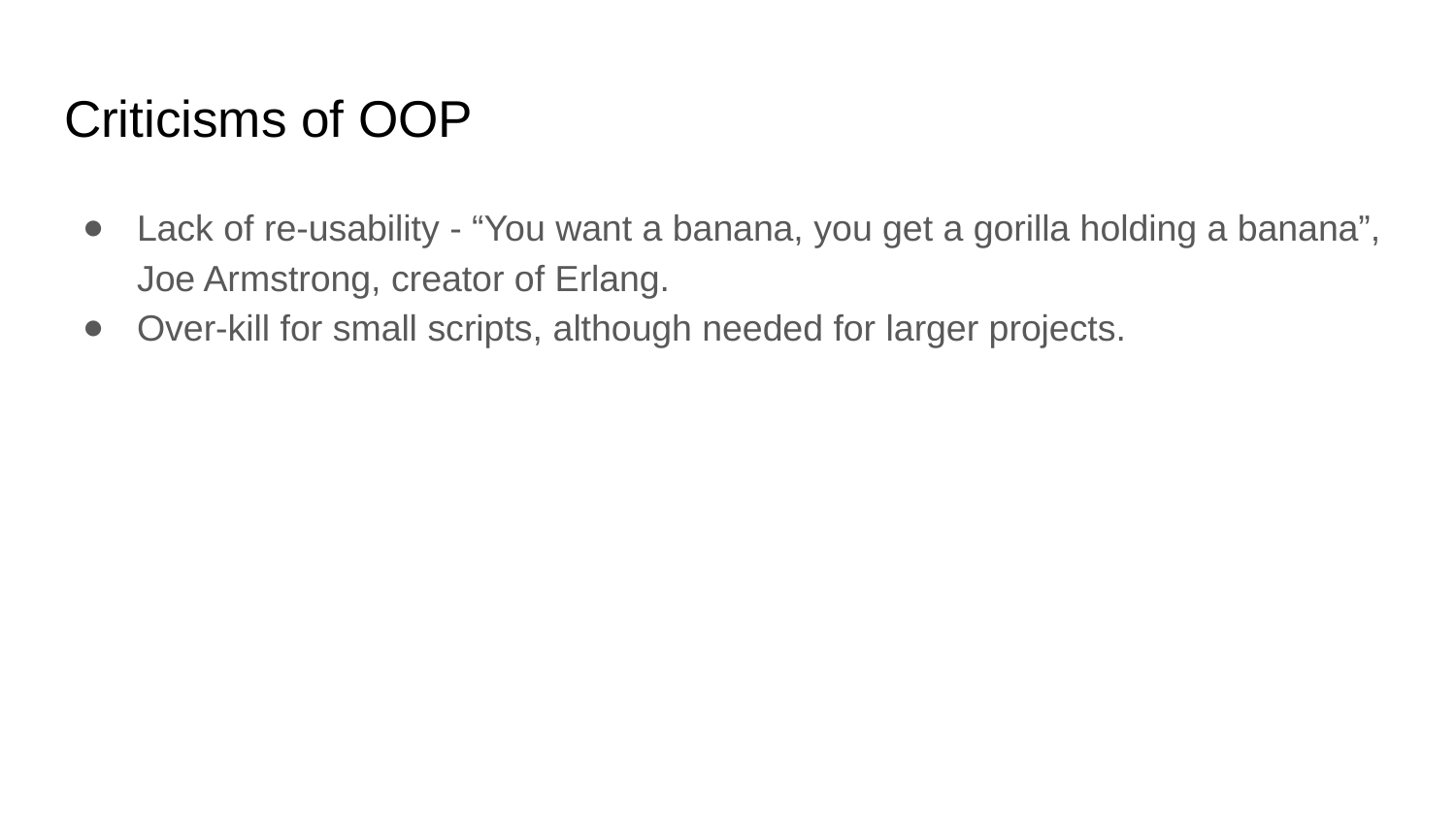

# Criticisms of OOP
Lack of re-usability - “You want a banana, you get a gorilla holding a banana”, Joe Armstrong, creator of Erlang.
Over-kill for small scripts, although needed for larger projects.